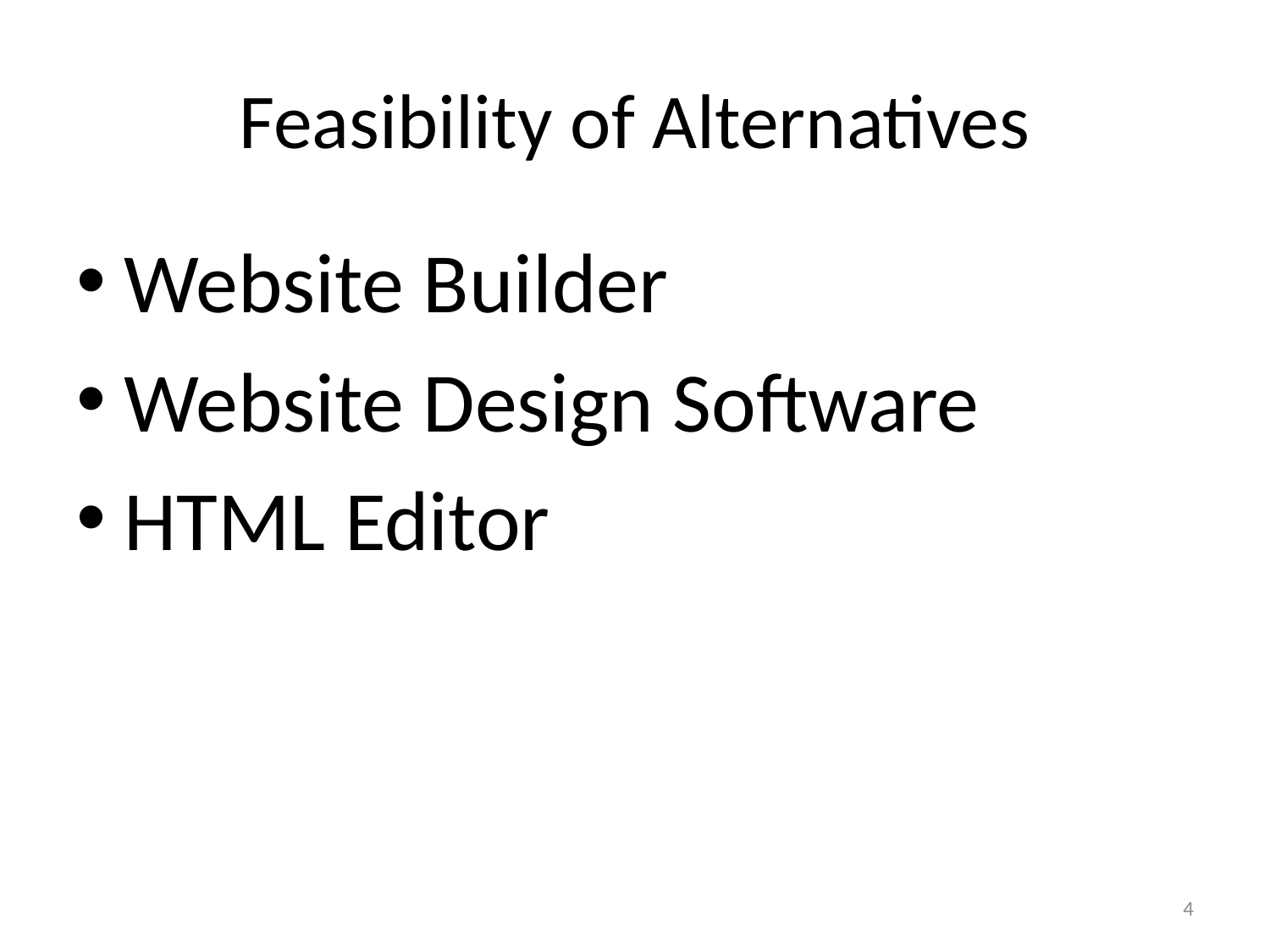

# Feasibility of Alternatives
Website Builder
Website Design Software
HTML Editor
4